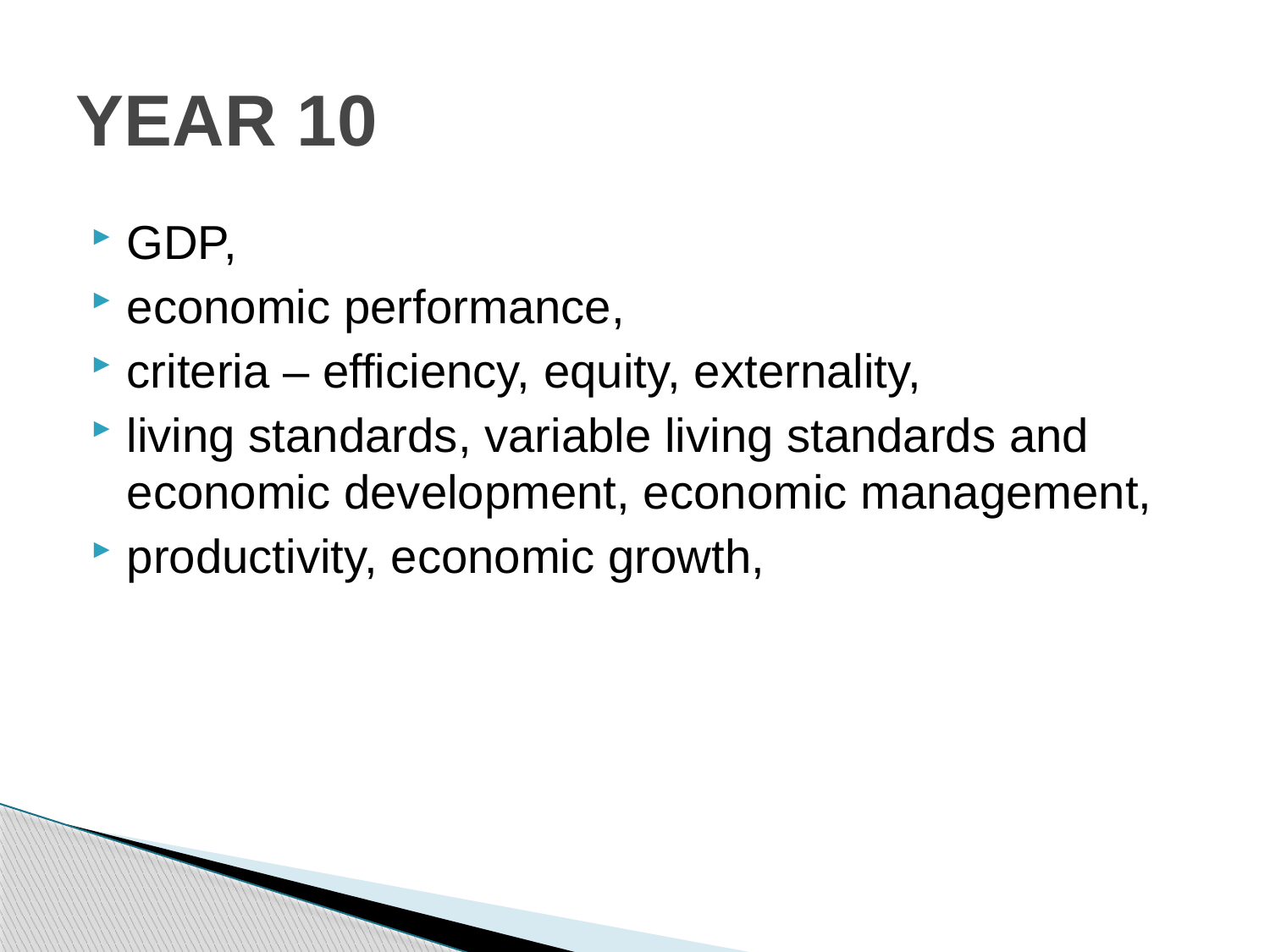

# YEAR 10
GDP,
economic performance,
criteria – efficiency, equity, externality,
living standards, variable living standards and economic development, economic management,
productivity, economic growth,